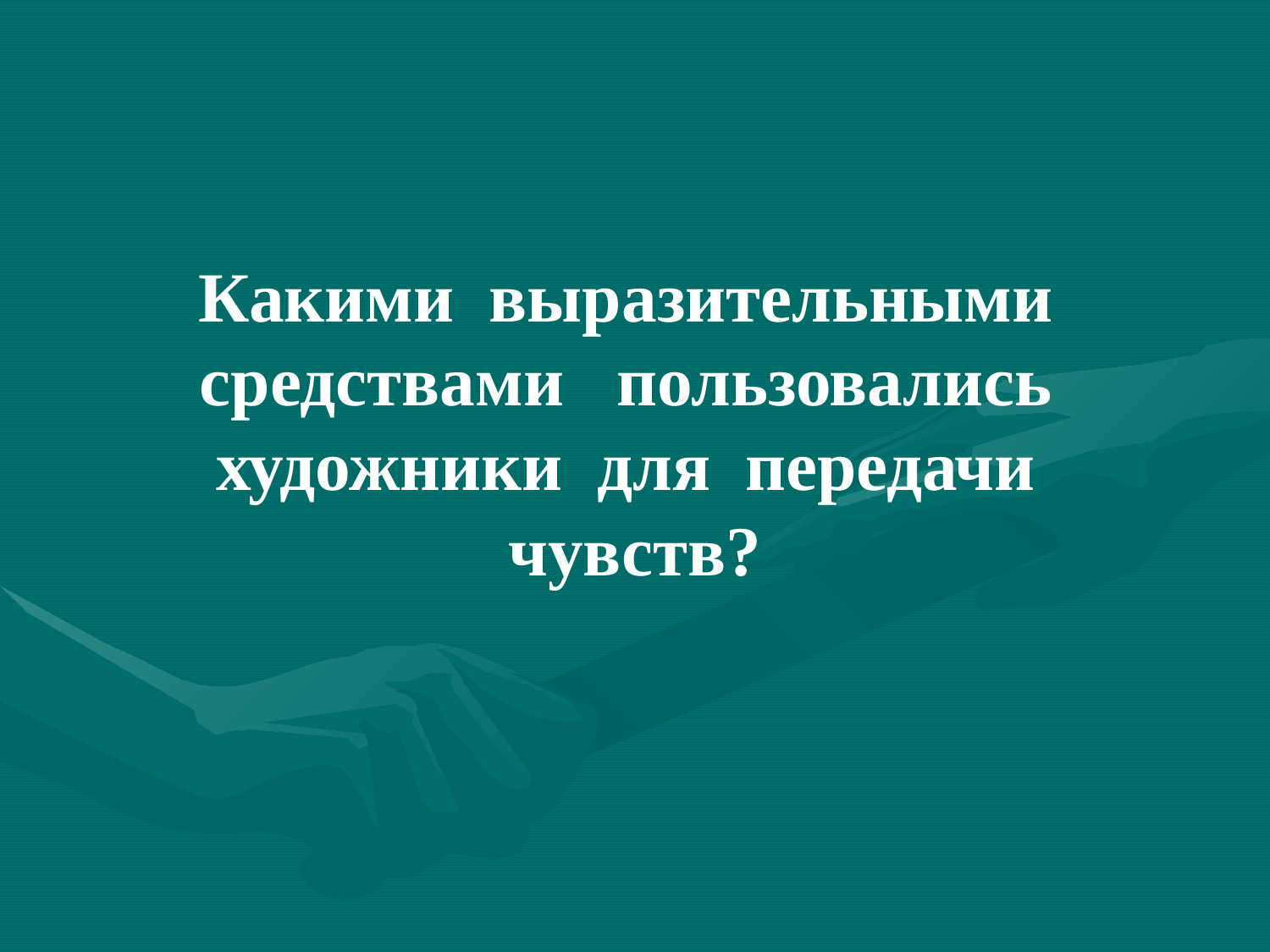

# Какими  выразительными  средствами   пользовались  художники  для  передачи  чувств?